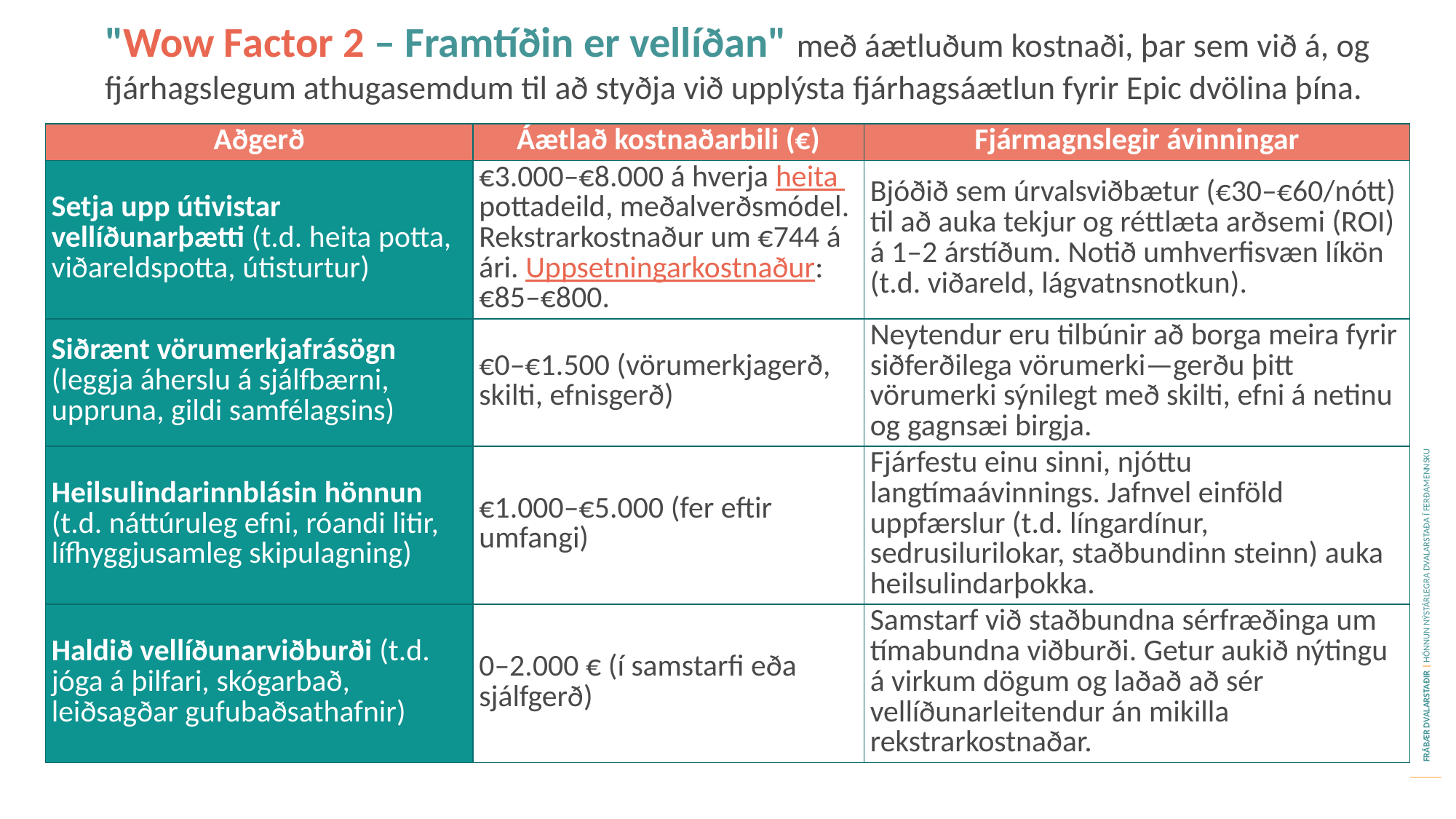

"Wow Factor 2 – Framtíðin er vellíðan" með áætluðum kostnaði, þar sem við á, og fjárhagslegum athugasemdum til að styðja við upplýsta fjárhagsáætlun fyrir Epic dvölina þína.
| Aðgerð | Áætlað kostnaðarbili (€) | Fjármagnslegir ávinningar |
| --- | --- | --- |
| Setja upp útivistar vellíðunarþætti (t.d. heita potta, viðareldspotta, útisturtur) | €3.000–€8.000 á hverja heita pottadeild, meðalverðsmódel. Rekstrarkostnaður um €744 á ári. Uppsetningarkostnaður: €85–€800. | Bjóðið sem úrvalsviðbætur (€30–€60/nótt) til að auka tekjur og réttlæta arðsemi (ROI) á 1–2 árstíðum. Notið umhverfisvæn líkön (t.d. viðareld, lágvatnsnotkun). |
| Siðrænt vörumerkjafrásögn (leggja áherslu á sjálfbærni, uppruna, gildi samfélagsins) | €0–€1.500 (vörumerkjagerð, skilti, efnisgerð) | Neytendur eru tilbúnir að borga meira fyrir siðferðilega vörumerki—gerðu þitt vörumerki sýnilegt með skilti, efni á netinu og gagnsæi birgja. |
| Heilsulindarinnblásin hönnun (t.d. náttúruleg efni, róandi litir, lífhyggjusamleg skipulagning) | €1.000–€5.000 (fer eftir umfangi) | Fjárfestu einu sinni, njóttu langtímaávinnings. Jafnvel einföld uppfærslur (t.d. língardínur, sedrusilurilokar, staðbundinn steinn) auka heilsulindarþokka. |
| Haldið vellíðunarviðburði (t.d. jóga á þilfari, skógarbað, leiðsagðar gufubaðsathafnir) | 0–2.000 € (í samstarfi eða sjálfgerð) | Samstarf við staðbundna sérfræðinga um tímabundna viðburði. Getur aukið nýtingu á virkum dögum og laðað að sér vellíðunarleitendur án mikilla rekstrarkostnaðar. |